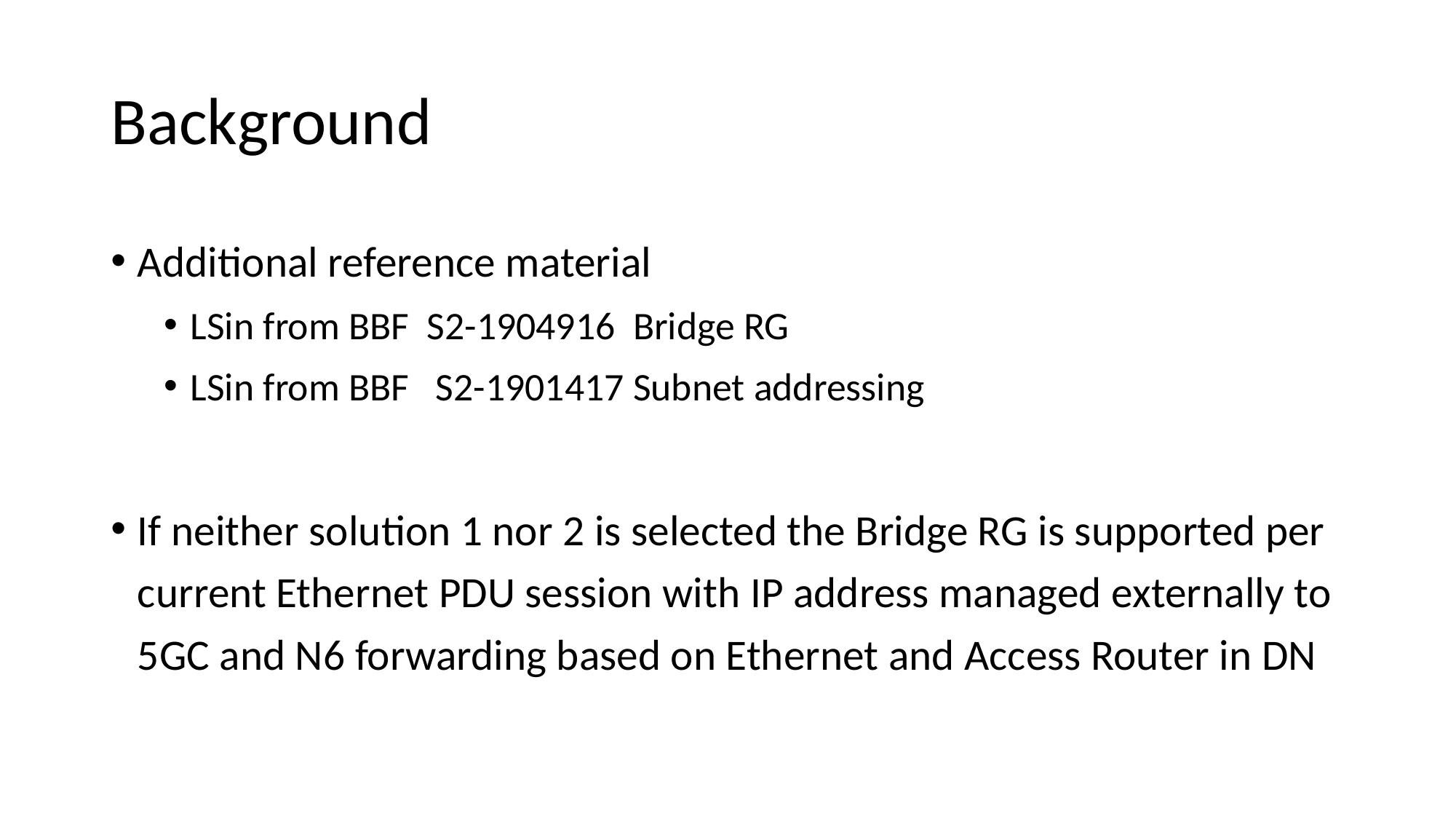

# Background
Additional reference material
LSin from BBF  S2-1904916  Bridge RG
LSin from BBF   S2-1901417 Subnet addressing

If neither solution 1 nor 2 is selected the Bridge RG is supported per current Ethernet PDU session with IP address managed externally to 5GC and N6 forwarding based on Ethernet and Access Router in DN